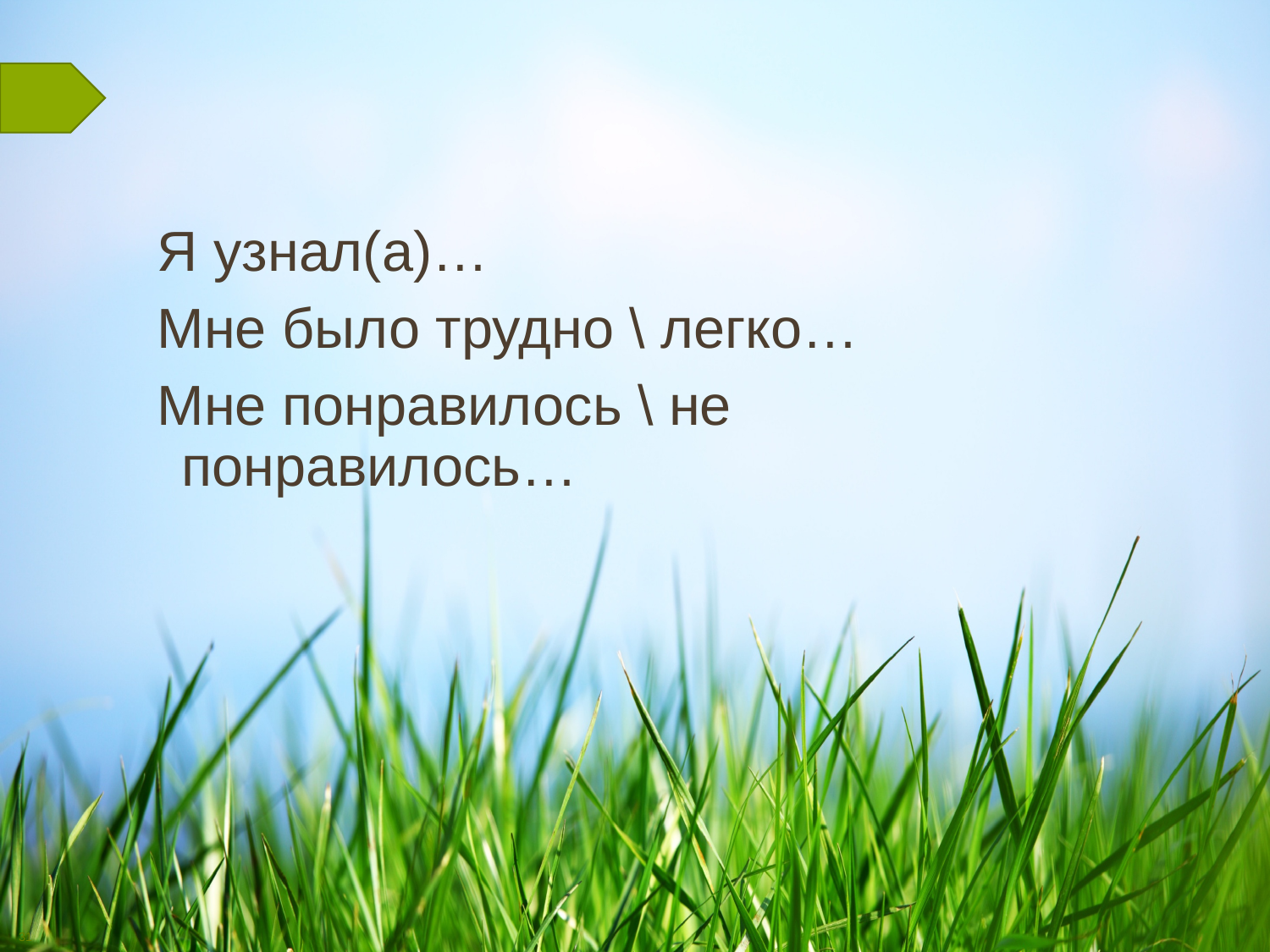

#
Я узнал(а)…
Мне было трудно \ легко…
Мне понравилось \ не понравилось…

31